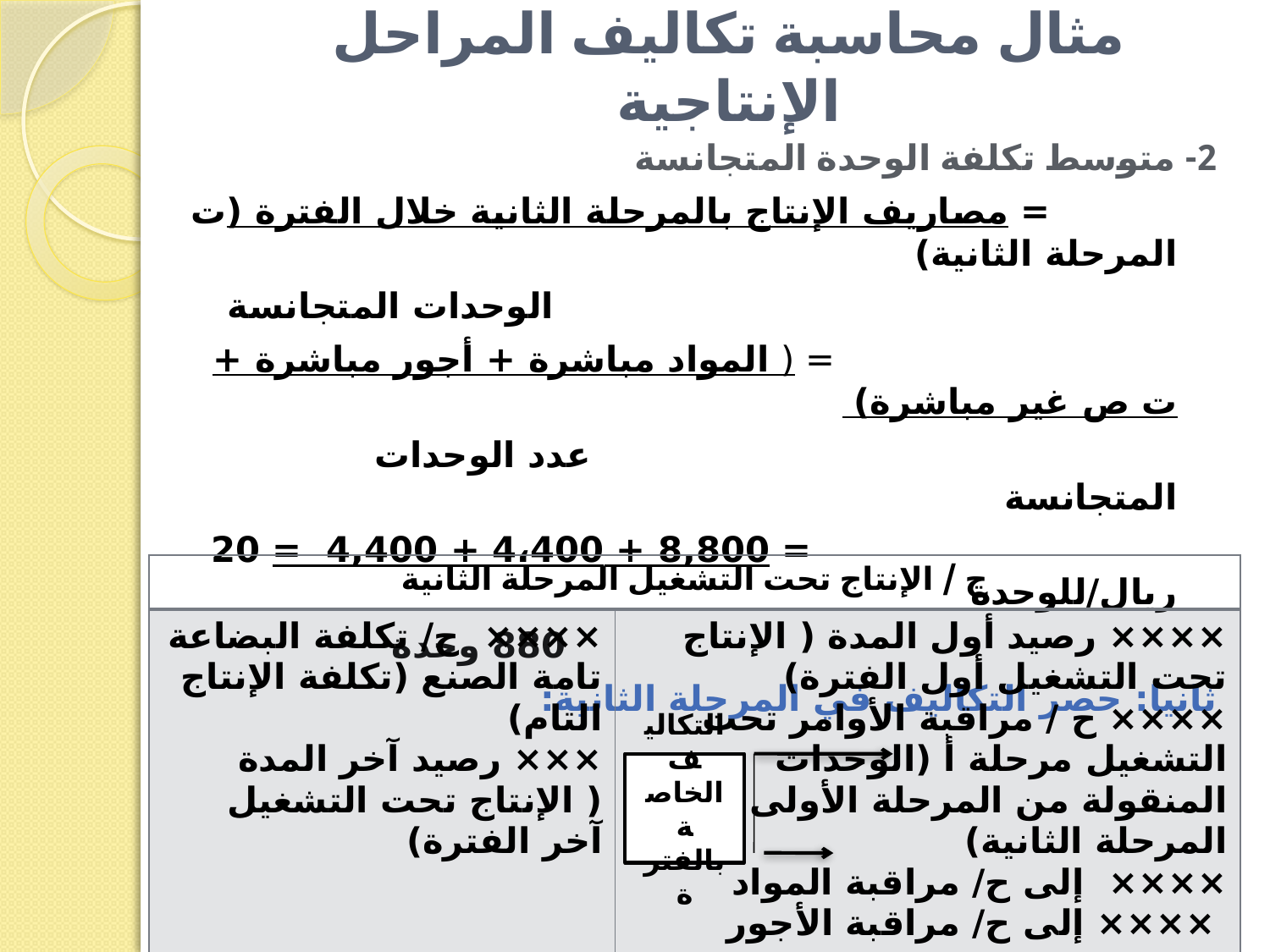

# مثال محاسبة تكاليف المراحل الإنتاجية
2- متوسط تكلفة الوحدة المتجانسة
			= مصاريف الإنتاج بالمرحلة الثانية خلال الفترة (ت المرحلة الثانية)
                                                      الوحدات المتجانسة
                                  = ( المواد مباشرة + أجور مباشرة + ت ص غير مباشرة)
                                                   عدد الوحدات المتجانسة
                                 = 8,800 + 4،400 + 4,400  = 20 ريال/للوحدة
                                                     880 وحدة
ثانيا: حصر التكاليف في المرحلة الثانية:

| ح / الإنتاج تحت التشغيل المرحلة الثانية |  |
| --- | --- |
| ×××× ح/ تكلفة البضاعة تامة الصنع (تكلفة الإنتاج التام) ××× رصيد آخر المدة ( الإنتاج تحت التشغيل آخر الفترة) | ×××× رصيد أول المدة ( الإنتاج تحت التشغيل أول الفترة) ×××× ح / مراقبة الأوامر تحت التشغيل مرحلة أ (الوحدات المنقولة من المرحلة الأولى إلى المرحلة الثانية)  ×××× إلى ح/ مراقبة المواد ×××× إلى ح/ مراقبة الأجور ×××× ت ص غير ش مقدرة ( المحملة) |
| ×××× | ×××× |
التكاليف الخاصة بالفترة